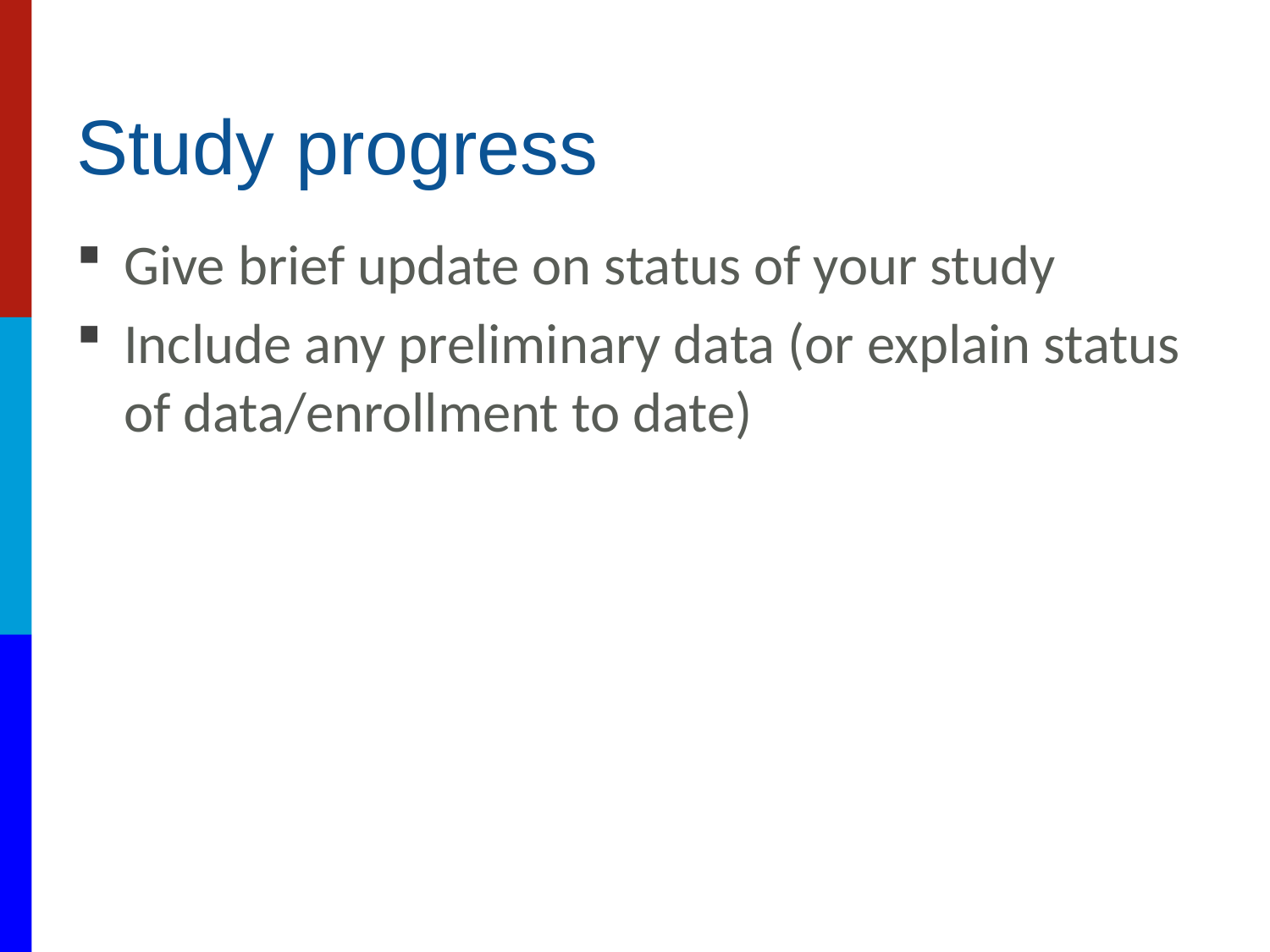

# Study progress
Give brief update on status of your study
Include any preliminary data (or explain status of data/enrollment to date)